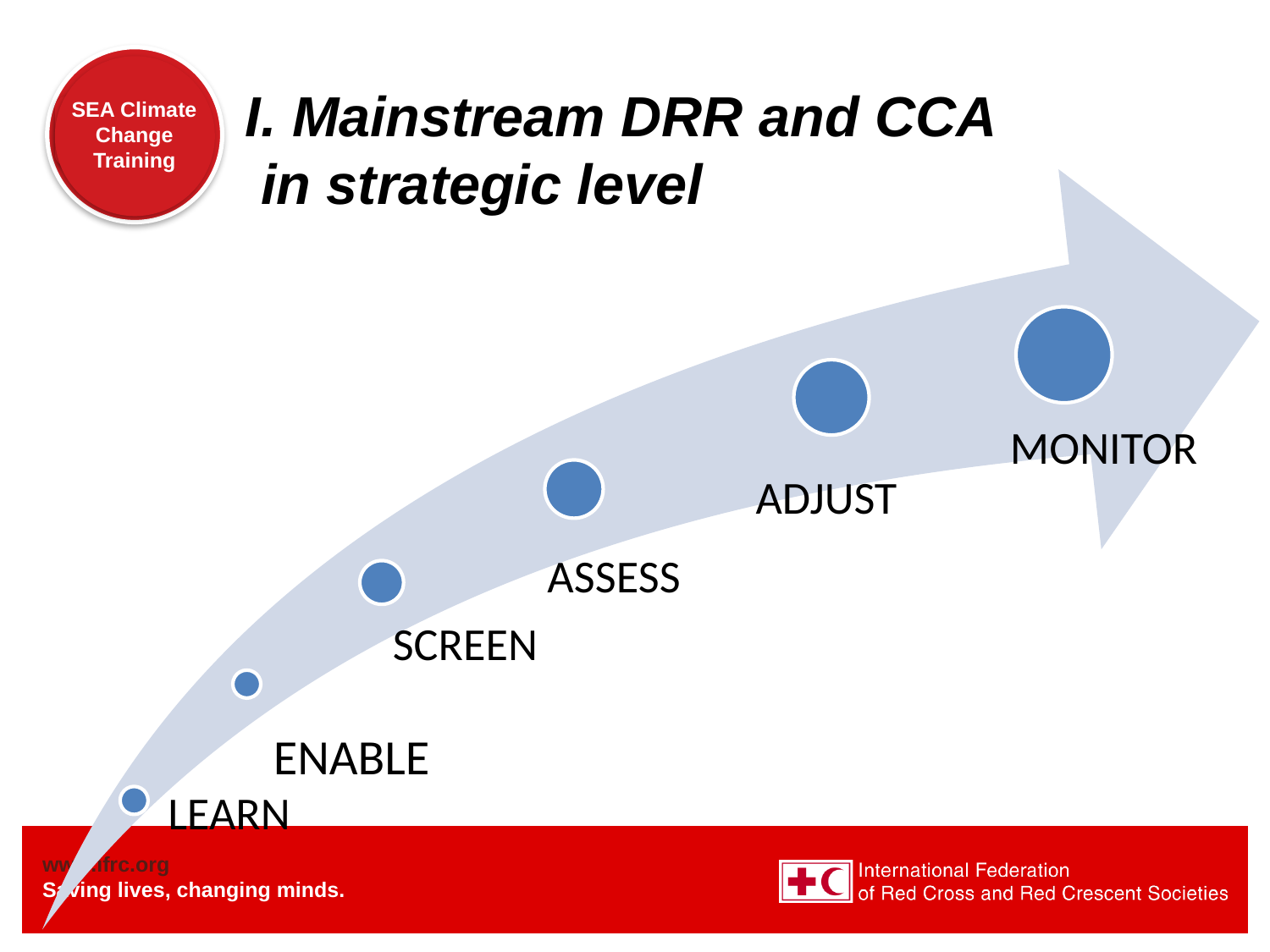

I. Mainstream DRR and CCA
 in strategic level

LEARN

SCREEN

ASSESS

ADJUST

MONITOR

ENABLE